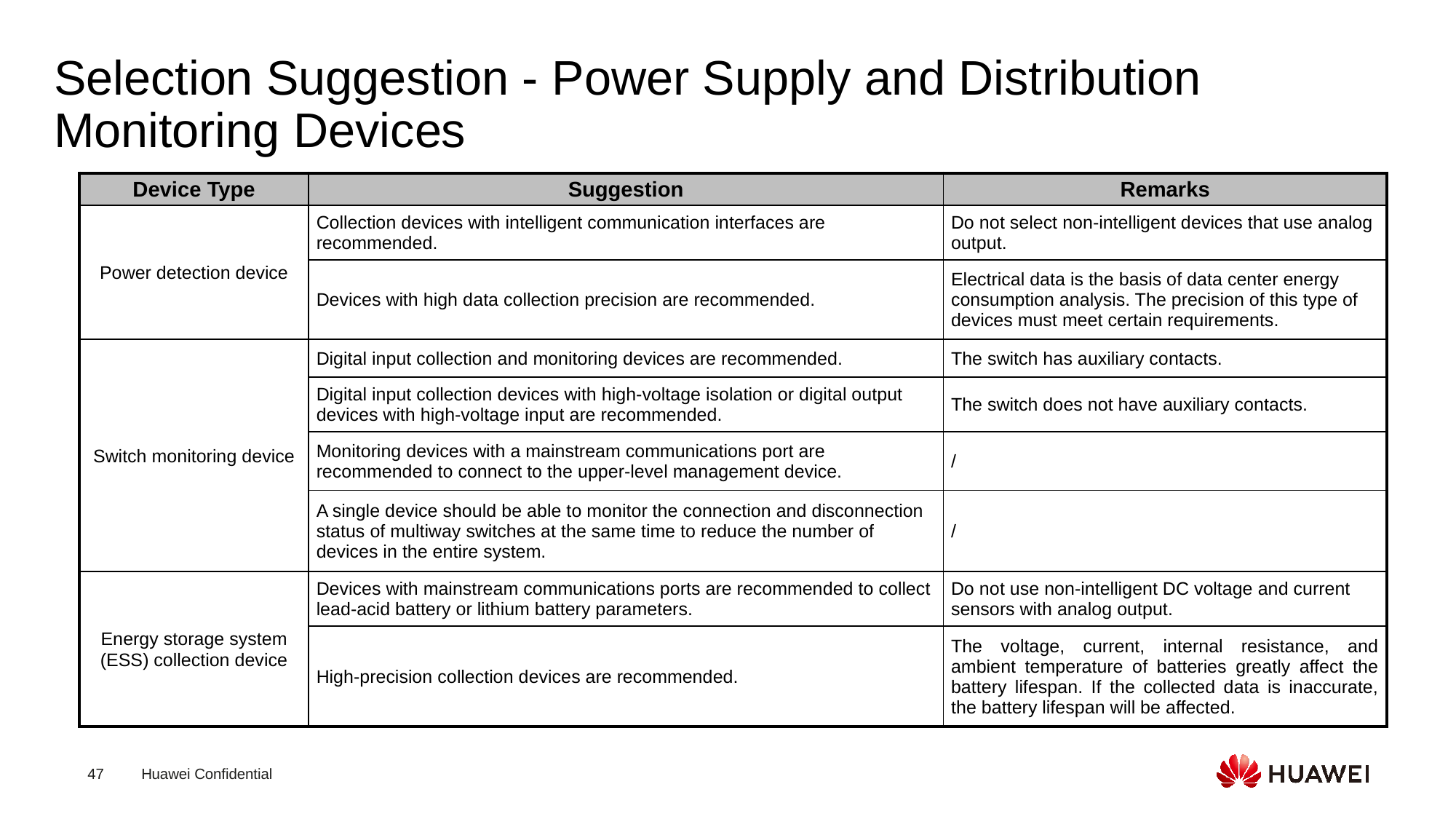

# Selection Suggestion - Power Supply and Distribution Monitoring Devices
| Device Type | Suggestion | Remarks |
| --- | --- | --- |
| Power detection device | Collection devices with intelligent communication interfaces are recommended. | Do not select non-intelligent devices that use analog output. |
|  | Devices with high data collection precision are recommended. | Electrical data is the basis of data center energy consumption analysis. The precision of this type of devices must meet certain requirements. |
| Switch monitoring device | Digital input collection and monitoring devices are recommended. | The switch has auxiliary contacts. |
|  | Digital input collection devices with high-voltage isolation or digital output devices with high-voltage input are recommended. | The switch does not have auxiliary contacts. |
|  | Monitoring devices with a mainstream communications port are recommended to connect to the upper-level management device. | / |
|  | A single device should be able to monitor the connection and disconnection status of multiway switches at the same time to reduce the number of devices in the entire system. | / |
| Energy storage system (ESS) collection device | Devices with mainstream communications ports are recommended to collect lead-acid battery or lithium battery parameters. | Do not use non-intelligent DC voltage and current sensors with analog output. |
|  | High-precision collection devices are recommended. | The voltage, current, internal resistance, and ambient temperature of batteries greatly affect the battery lifespan. If the collected data is inaccurate, the battery lifespan will be affected. |